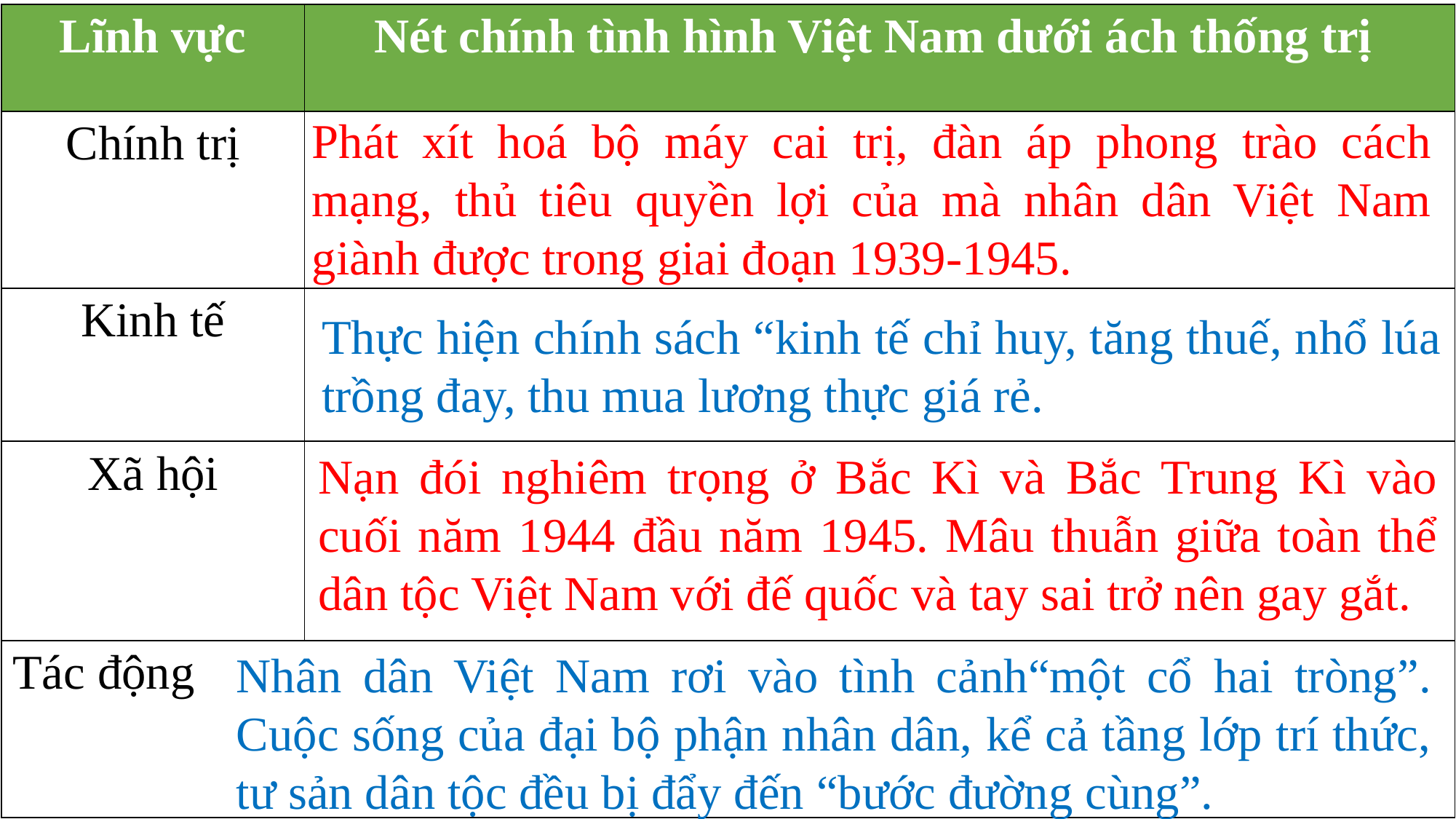

| Lĩnh vực | Nét chính tình hình Việt Nam dưới ách thống trị |
| --- | --- |
| Chính trị |  |
| Kinh tế |  |
| Xã hội |  |
| Tác động |  |
Phát xít hoá bộ máy cai trị, đàn áp phong trào cách mạng, thủ tiêu quyền lợi của mà nhân dân Việt Nam giành được trong giai đoạn 1939-1945.
Thực hiện chính sách “kinh tế chỉ huy, tăng thuế, nhổ lúa trồng đay, thu mua lương thực giá rẻ.
Nạn đói nghiêm trọng ở Bắc Kì và Bắc Trung Kì vào cuối năm 1944 đầu năm 1945. Mâu thuẫn giữa toàn thể dân tộc Việt Nam với đế quốc và tay sai trở nên gay gắt.
Nhân dân Việt Nam rơi vào tình cảnh“một cổ hai tròng”. Cuộc sống của đại bộ phận nhân dân, kể cả tầng lớp trí thức, tư sản dân tộc đều bị đẩy đến “bước đường cùng”.